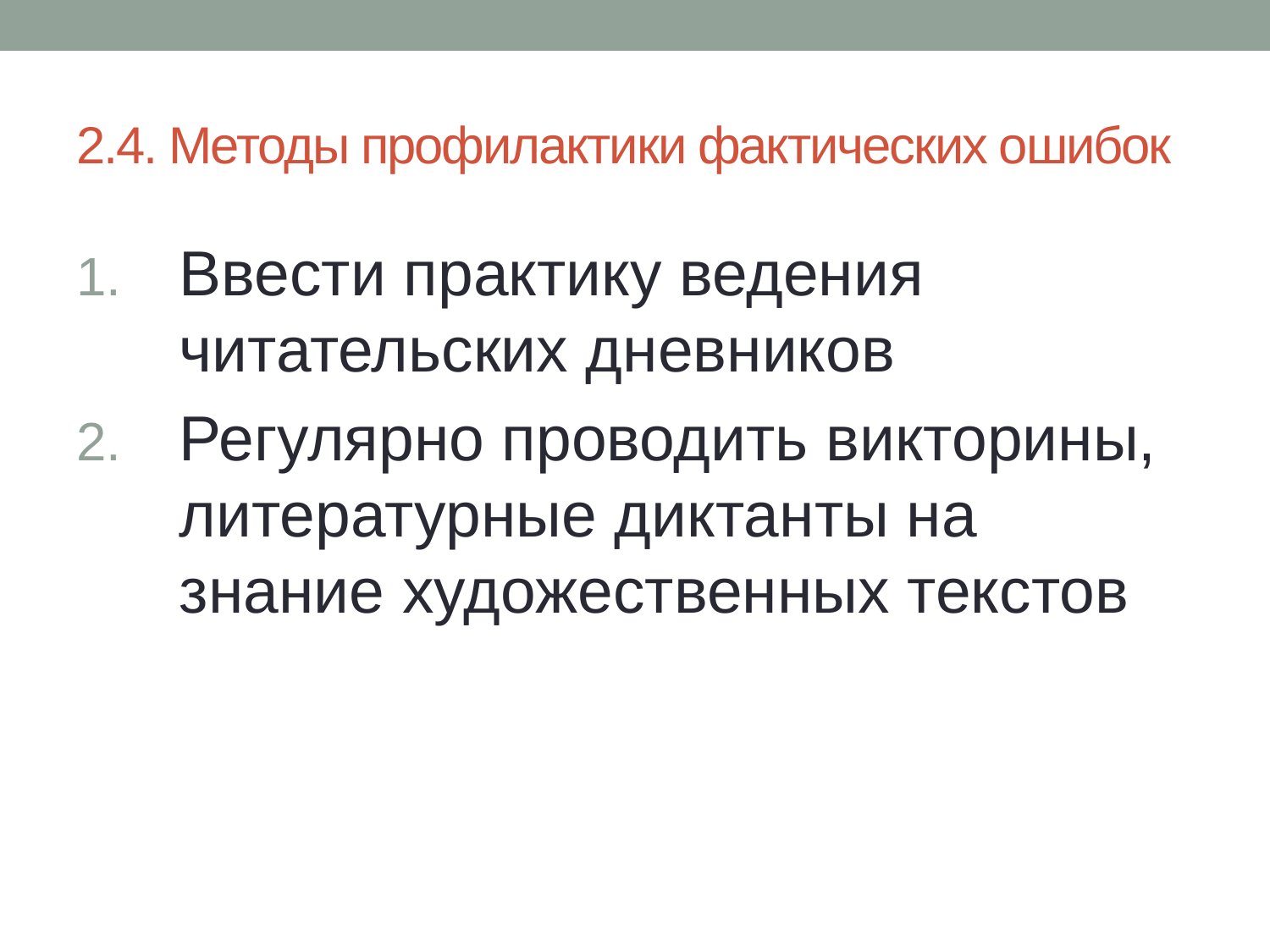

# 2.4. Методы профилактики фактических ошибок
Ввести практику ведения читательских дневников
Регулярно проводить викторины, литературные диктанты на знание художественных текстов